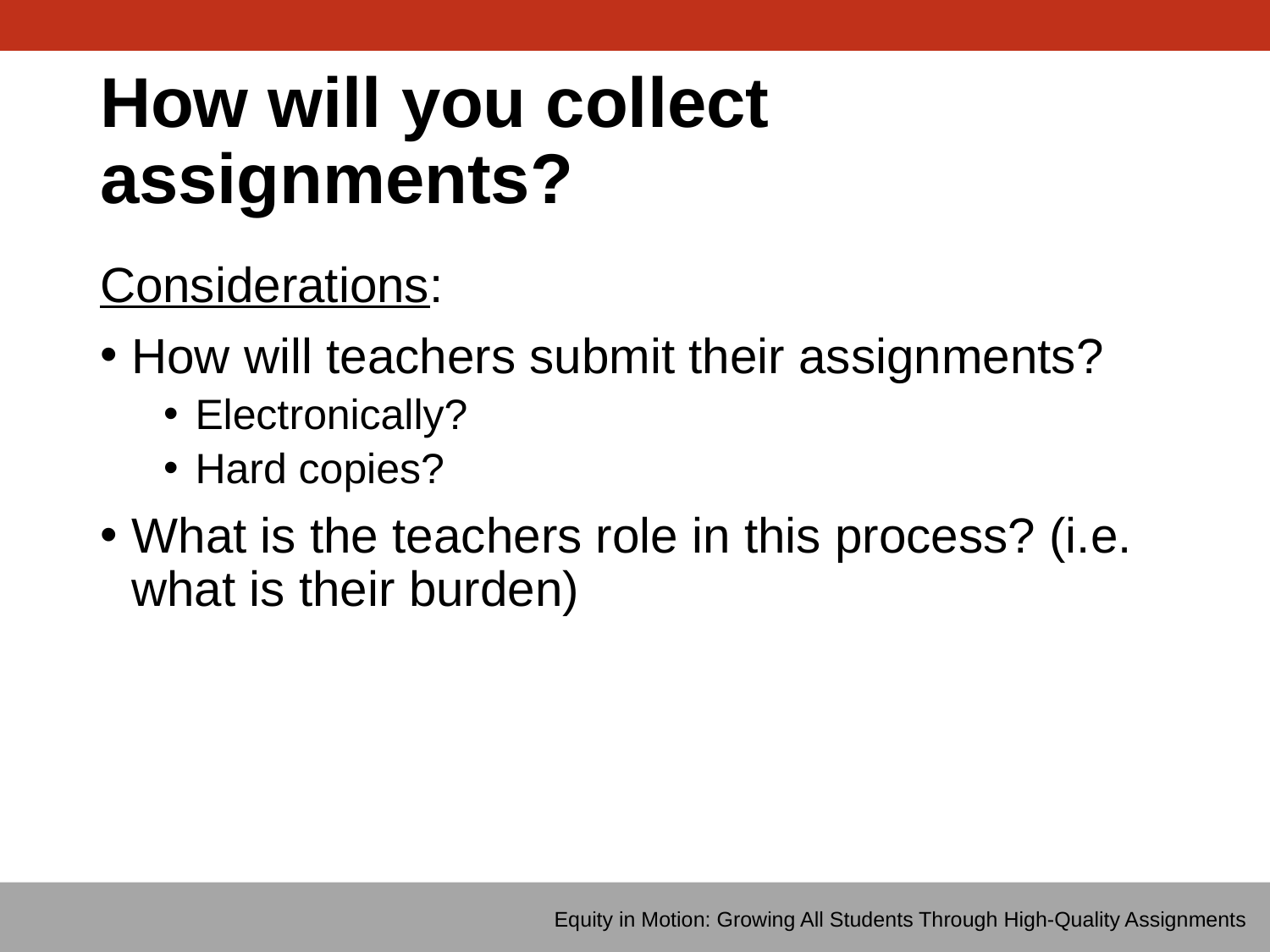

# How will you collect assignments?
Considerations:
How will teachers submit their assignments?
Electronically?
Hard copies?
What is the teachers role in this process? (i.e. what is their burden)